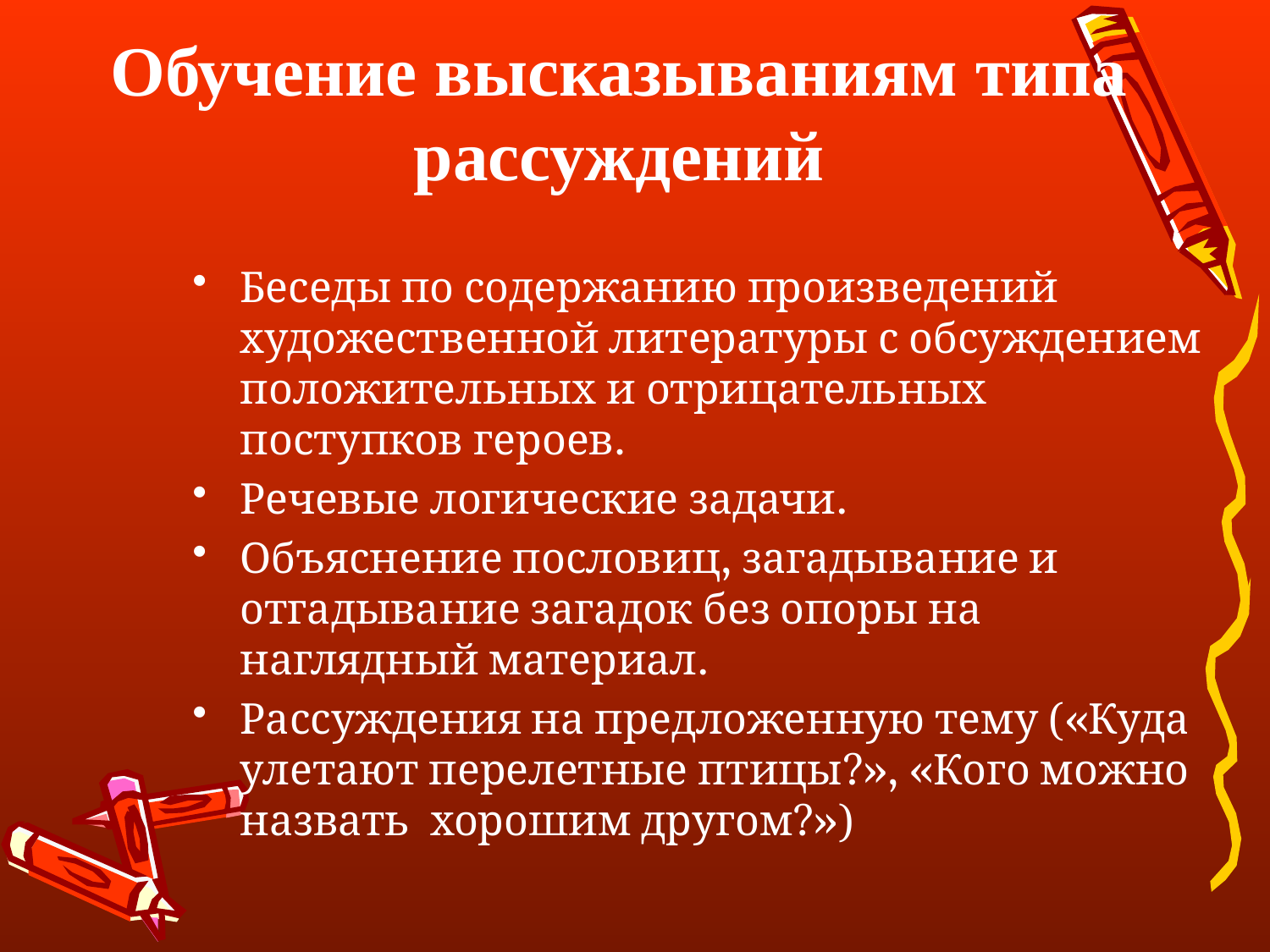

# Обучение высказываниям типа рассуждений
Беседы по содержанию произведений художественной литературы с обсуждением положительных и отрицательных поступков героев.
Речевые логические задачи.
Объяснение пословиц, загадывание и отгадывание загадок без опоры на наглядный материал.
Рассуждения на предложенную тему («Куда улетают перелетные птицы?», «Кого можно назвать  хорошим другом?»)